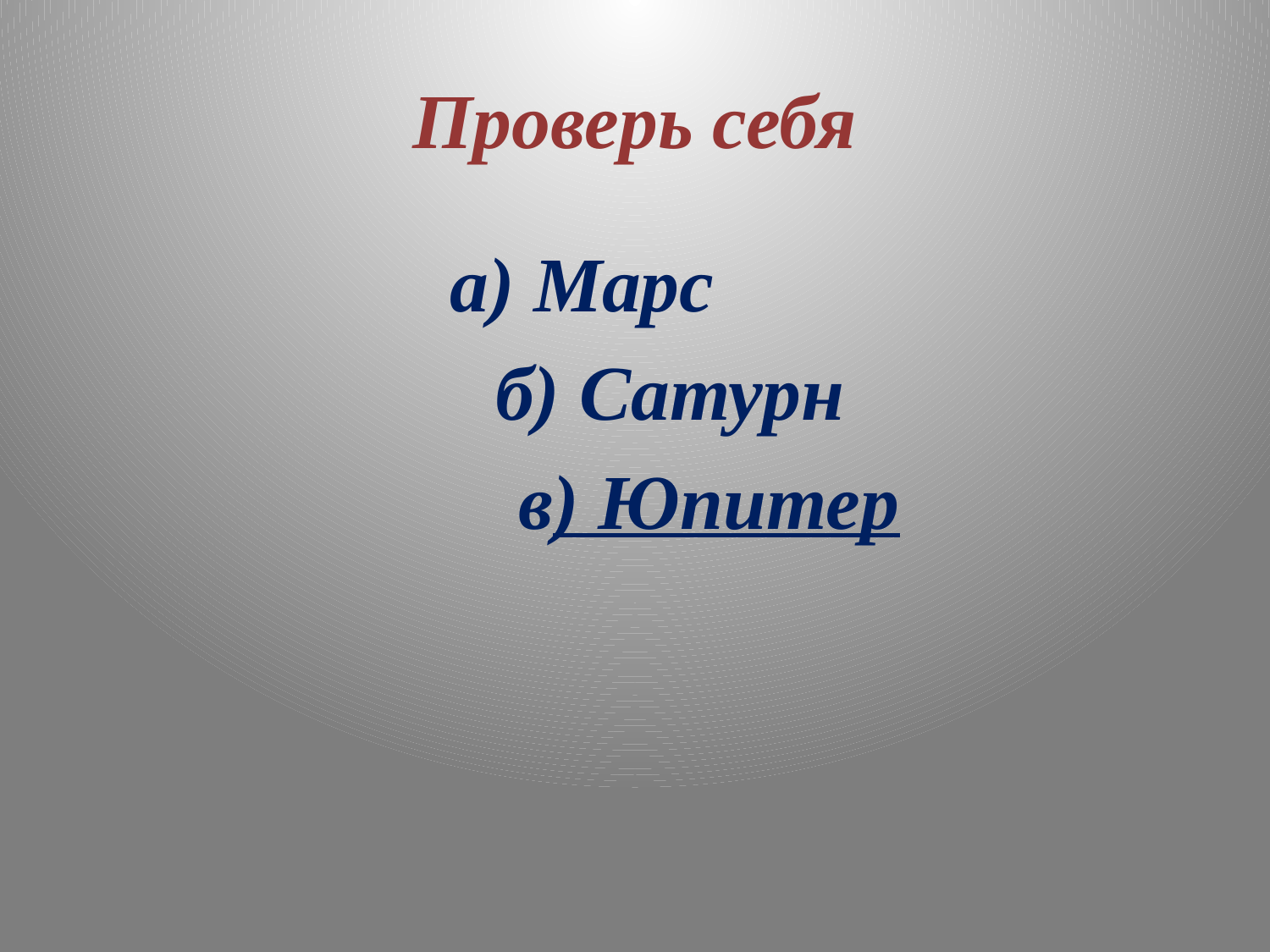

# Проверь себя
а) Марс
       б) Сатурн
        в) Юпитер